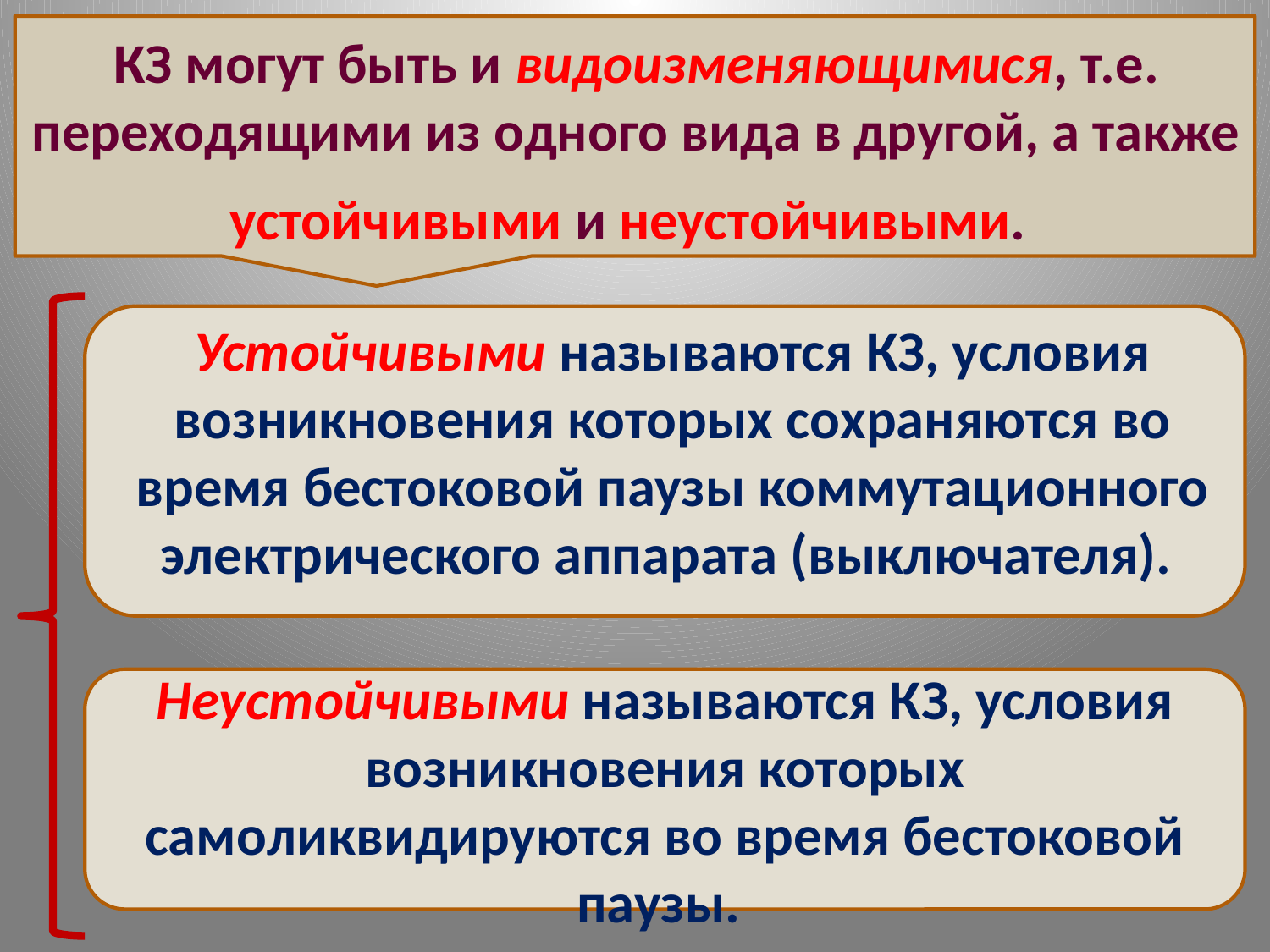

КЗ могут быть и видоизменяющимися, т.е. переходящими из одного вида в другой, а также устойчивыми и неустойчивыми.

Устойчивыми называются КЗ, условия возникновения которых сохраняются во время бестоковой паузы коммутационного электрического аппарата (выключателя).

Неустойчивыми называются КЗ, условия возникновения которых самоликвидируются во время бестоковой паузы.